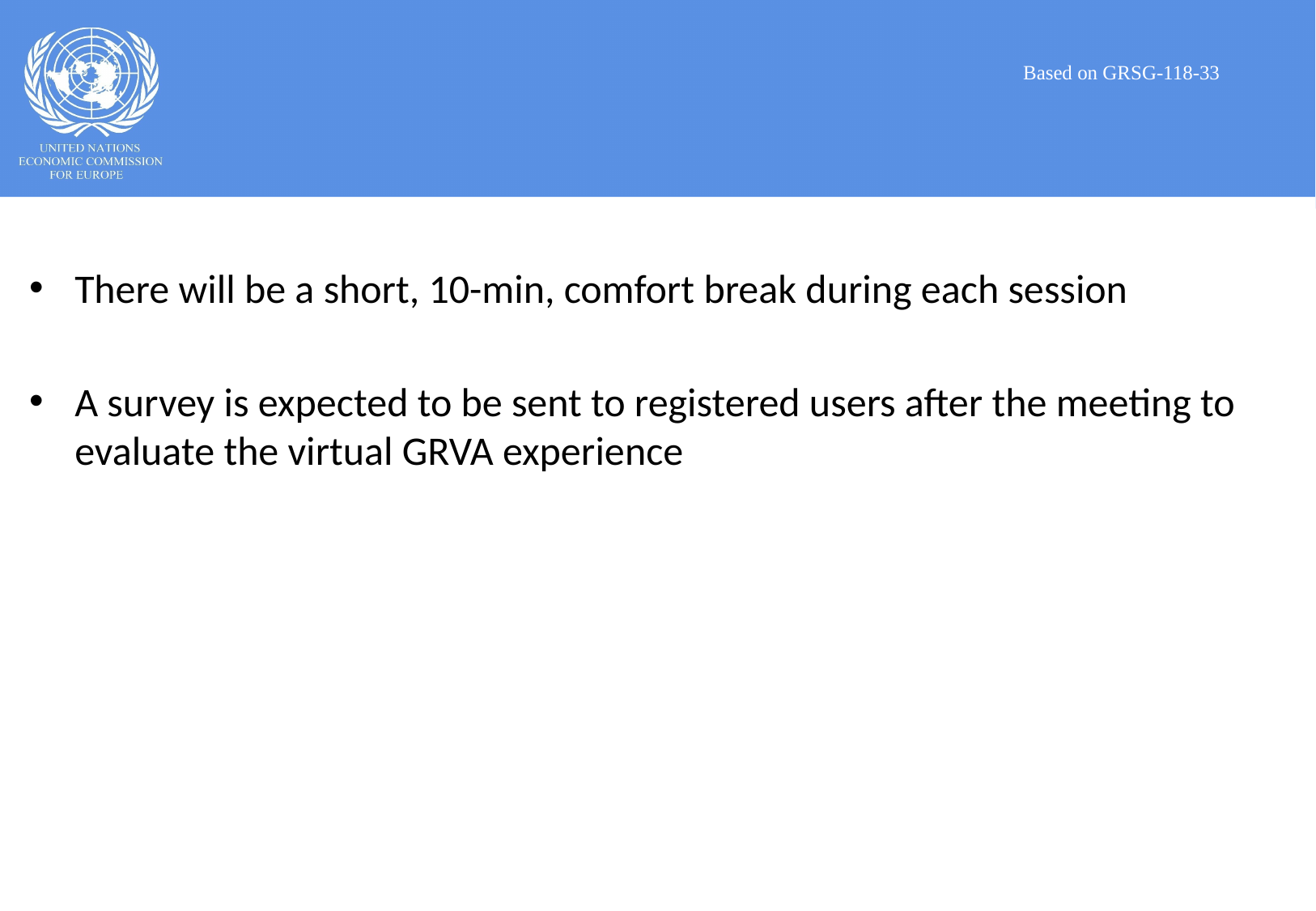

Based on GRSG-118-33

There will be a short, 10-min, comfort break during each session

A survey is expected to be sent to registered users after the meeting to evaluate the virtual GRVA experience